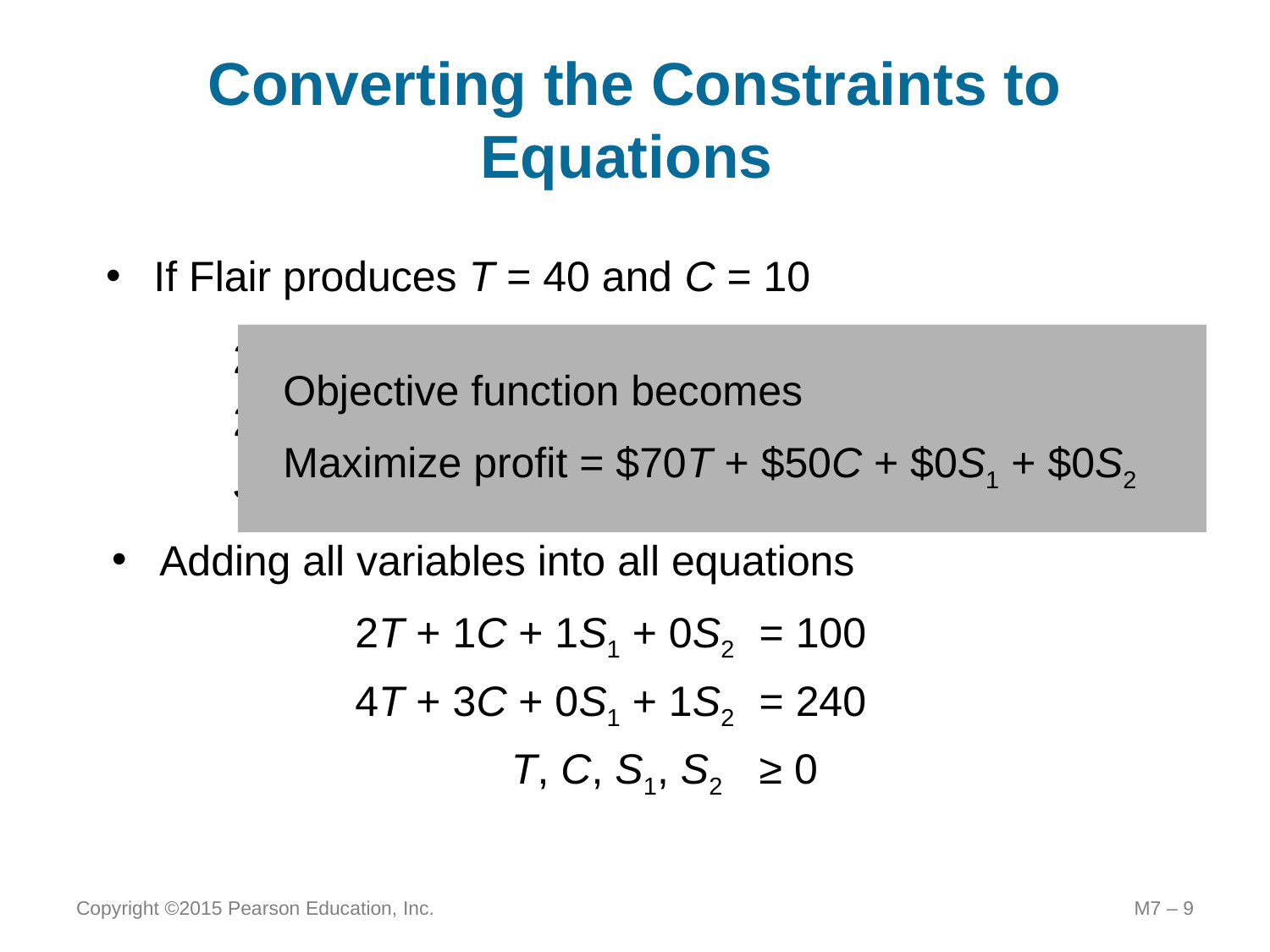

# Converting the Constraints to Equations
If Flair produces T = 40 and C = 10
	2T + 1C + S1	= 100
	2(40) + 1(10) + S1	= 100
	S1	= 10
Objective function becomes
Maximize profit = $70T + $50C + $0S1 + $0S2
Adding all variables into all equations
	2T + 1C + 1S1 + 0S2	= 100
	4T + 3C + 0S1 + 1S2	= 240
	T, C, S1, S2 	≥ 0
Copyright ©2015 Pearson Education, Inc.
M7 – 9